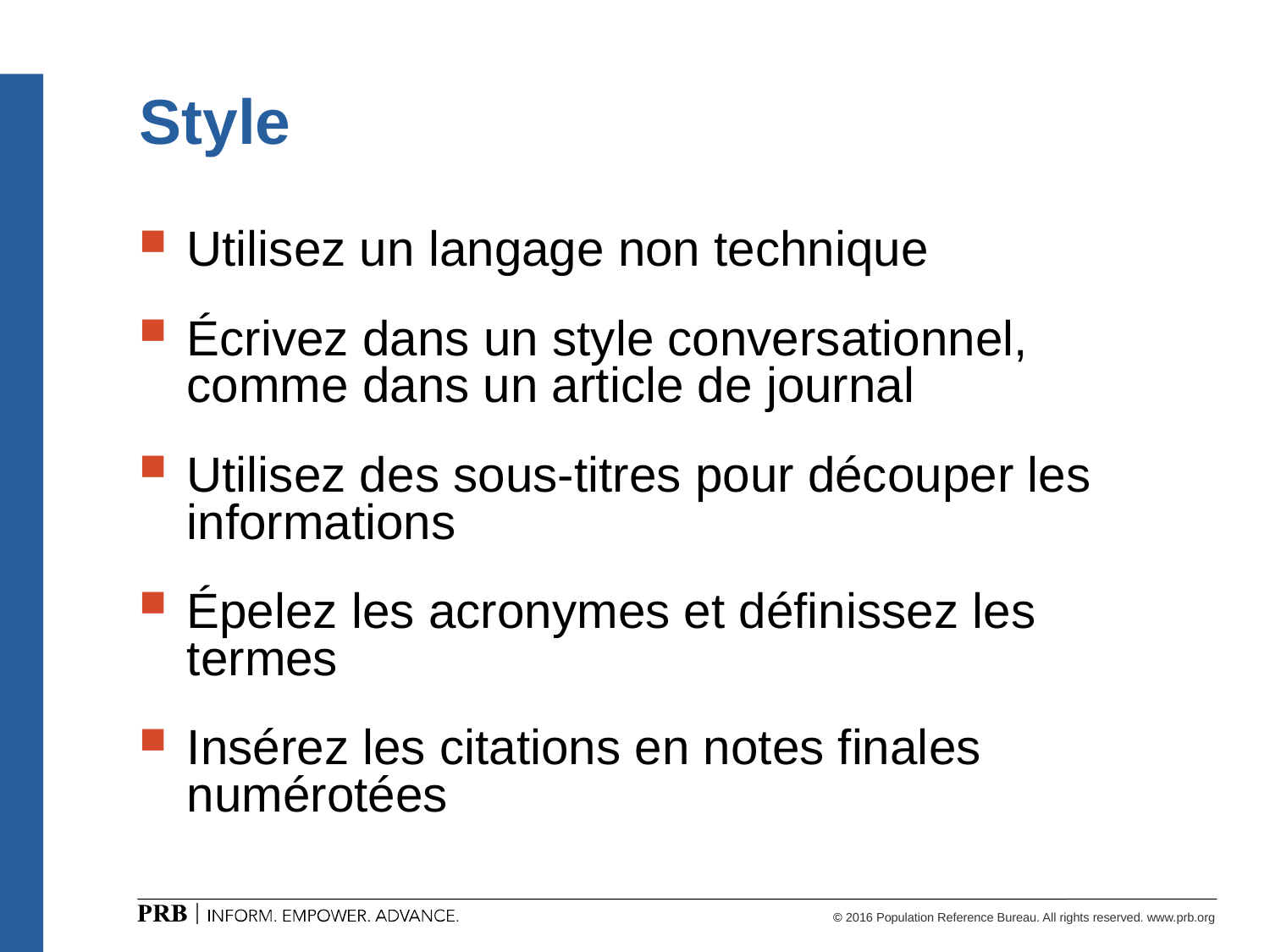

# Style
Utilisez un langage non technique
Écrivez dans un style conversationnel, comme dans un article de journal
Utilisez des sous-titres pour découper les informations
Épelez les acronymes et définissez les termes
Insérez les citations en notes finales numérotées